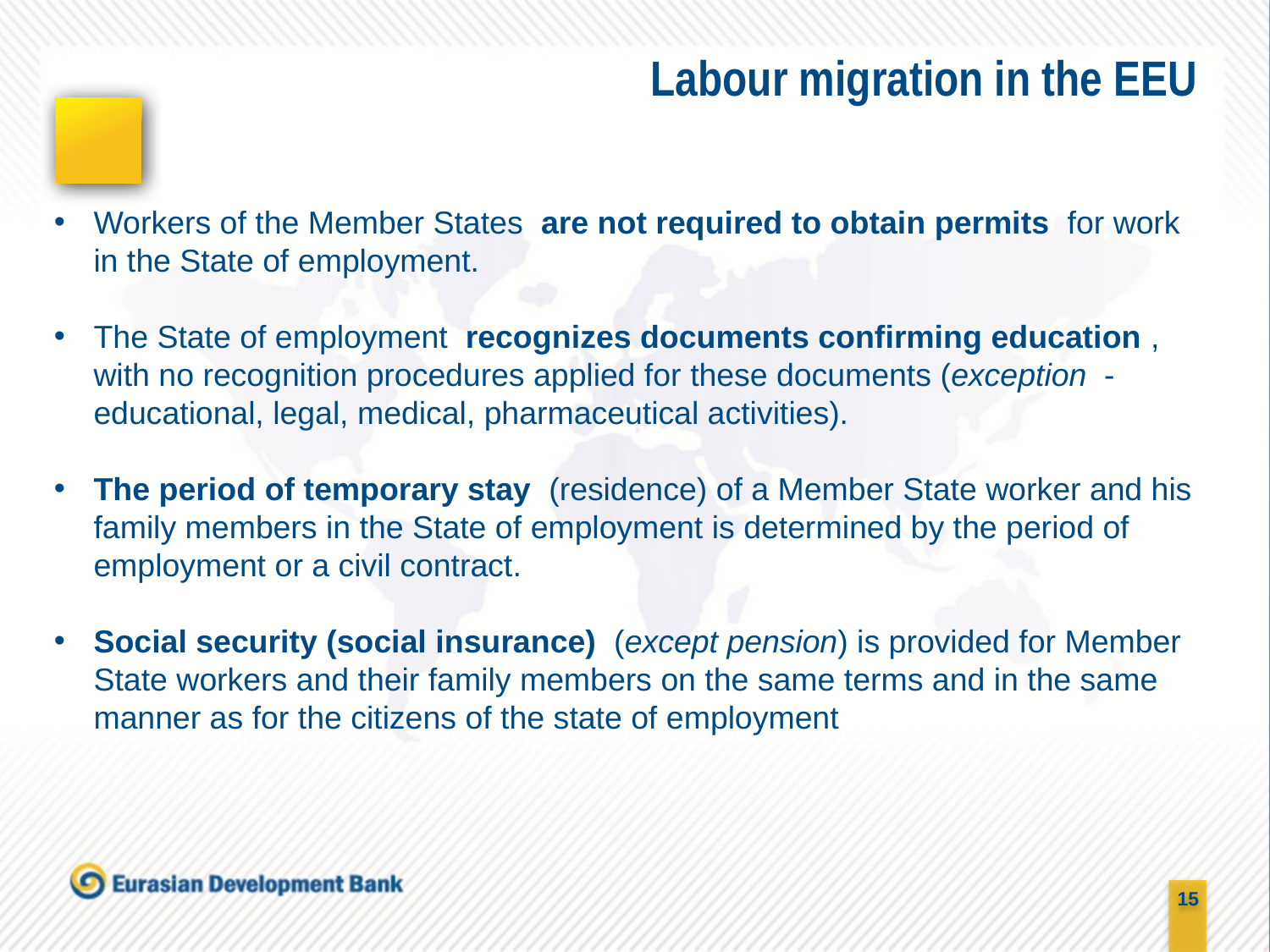

# Labour migration in the EEU
Workers of the Member States  are not required to obtain permits  for work in the State of employment.

The State of employment  recognizes documents confirming education , with no recognition procedures applied for these documents (exception  - educational, legal, medical, pharmaceutical activities).

The period of temporary stay  (residence) of a Member State worker and his family members in the State of employment is determined by the period of employment or a civil contract.

Social security (social insurance)  (except pension) is provided for Member State workers and their family members on the same terms and in the same manner as for the citizens of the state of employment